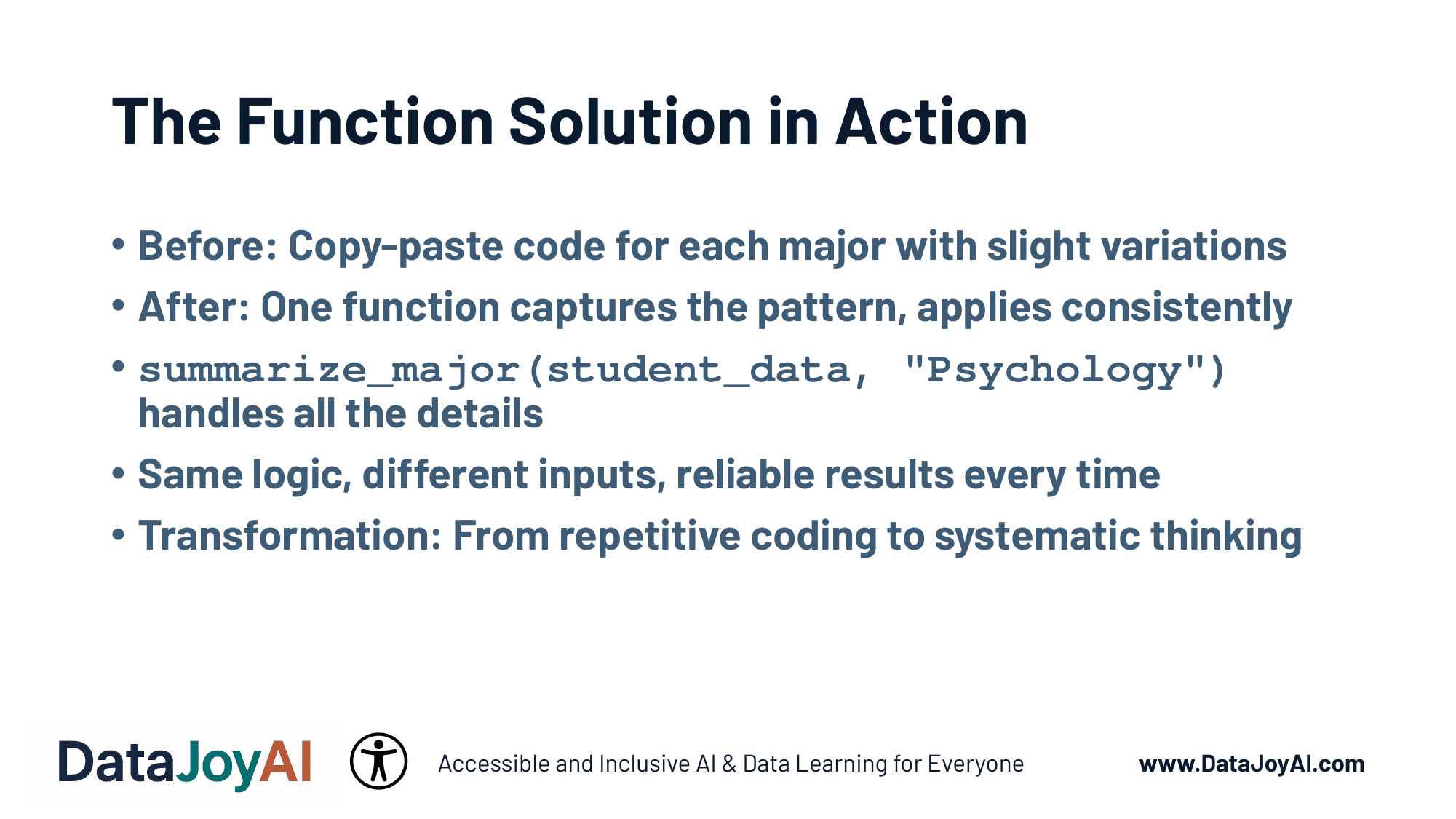

# The Function Solution in Action
Before: Copy-paste code for each major with slight variations
After: One function captures the pattern, applies consistently
summarize_major(student_data, "Psychology") handles all the details
Same logic, different inputs, reliable results every time
Transformation: From repetitive coding to systematic thinking